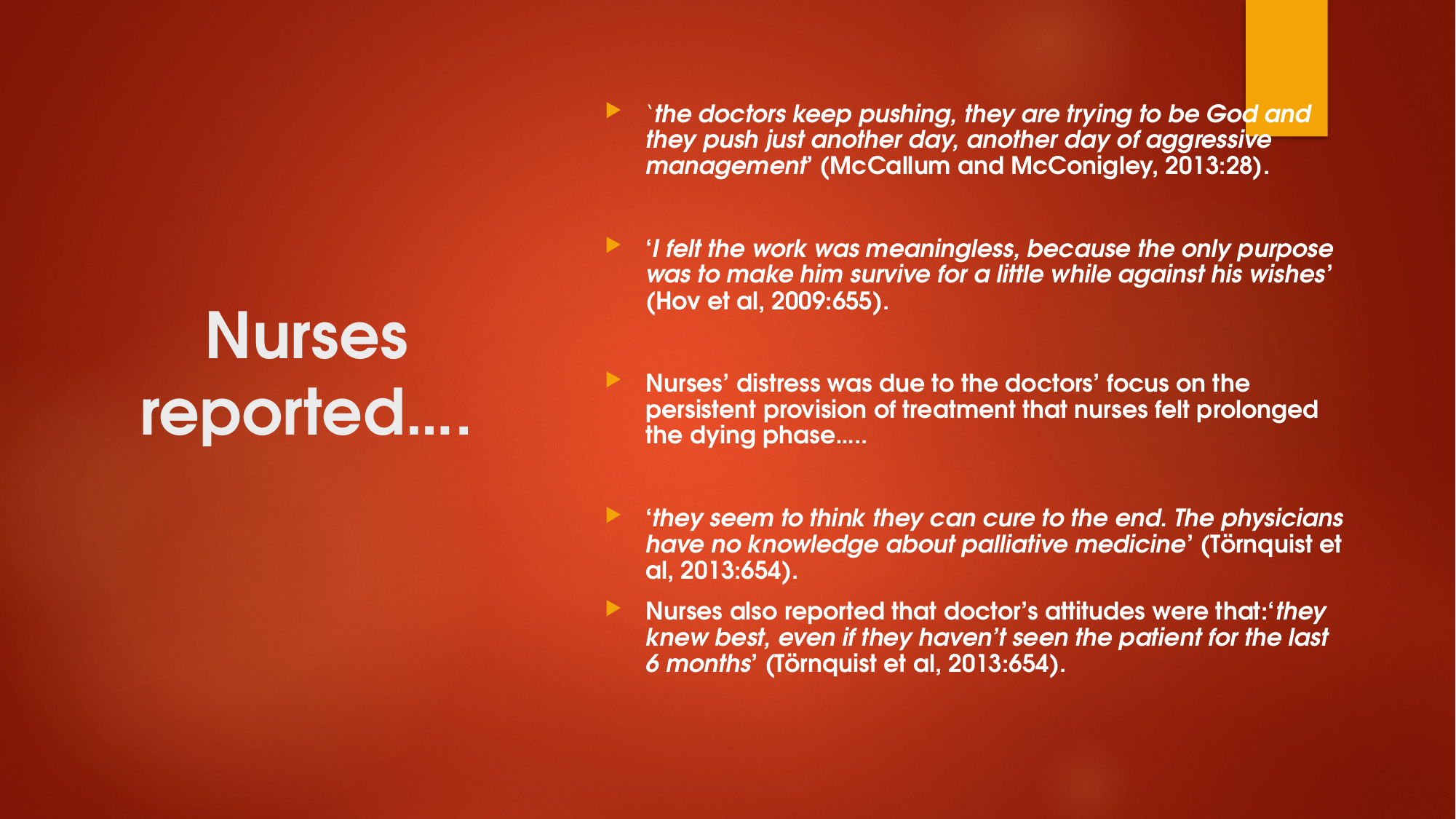

‘the doctors keep pushing, they are trying to be God and they push just another day, another day of aggressive management’ (McCallum and McConigley, 2013:28).

‘I felt the work was meaningless, because the only purpose was to make him survive for a little while against his wishes’ (Hov et al, 2009:655).

Nurses’ distress was due to the doctors’ focus on the persistent provision of treatment that nurses felt prolonged the dying phase…..

‘they seem to think they can cure to the end. The physicians have no knowledge about palliative medicine’ (Törnquist et al, 2013:654).
Nurses also reported that doctor’s attitudes were that:‘they knew best, even if they haven’t seen the patient for the last 6 months’ (Törnquist et al, 2013:654).

# Nurses reported….